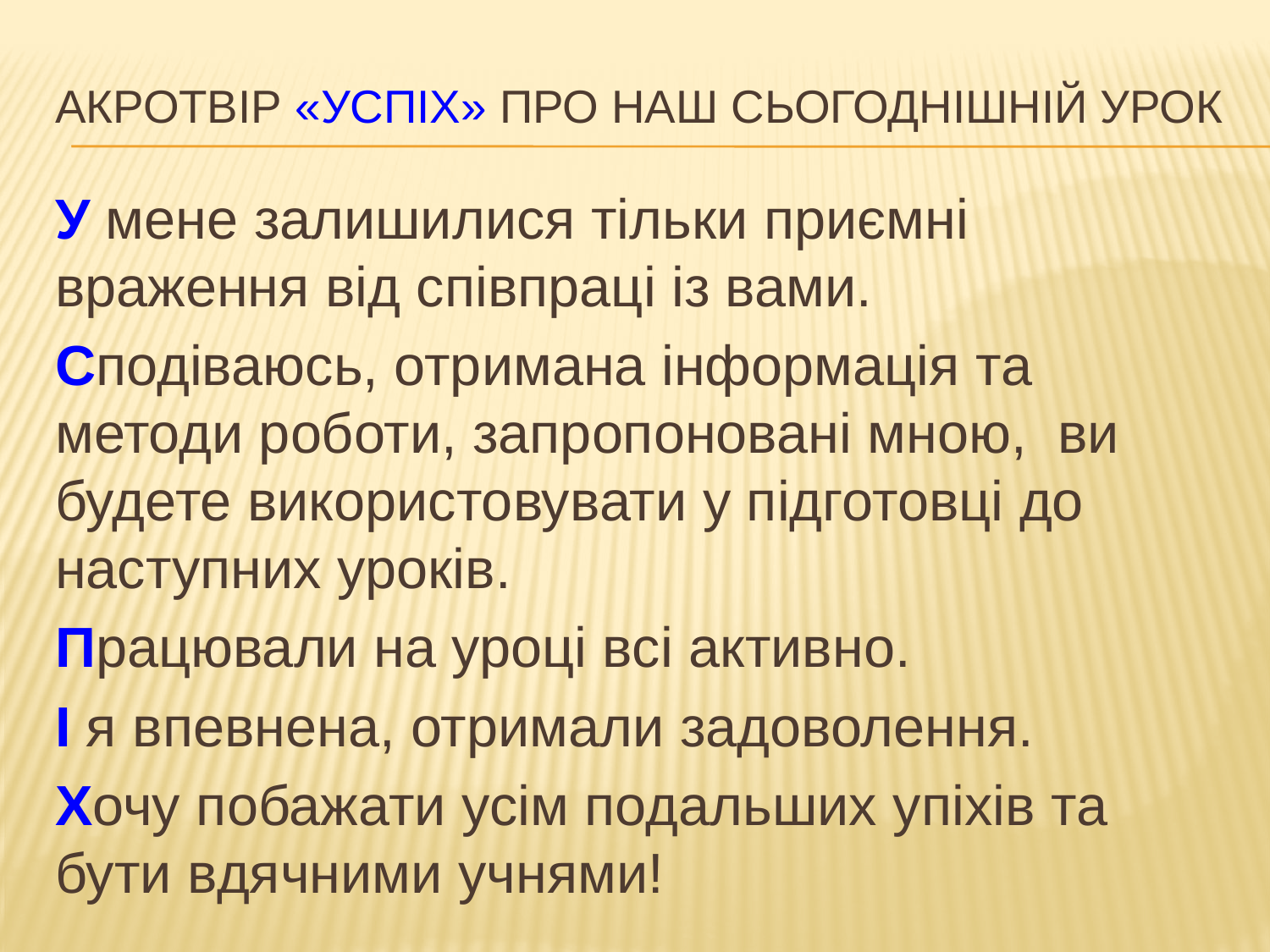

# акротвір «Успіх» про наш сьогоднішній урок
У мене залишилися тільки приємні враження від співпраці із вами.
Сподіваюсь, отримана інформація та методи роботи, запропоновані мною,  ви будете використовувати у підготовці до наступних уроків.
Працювали на уроці всі активно.
І я впевнена, отримали задоволення.
Хочу побажати усім подальших упіхів та бути вдячними учнями!